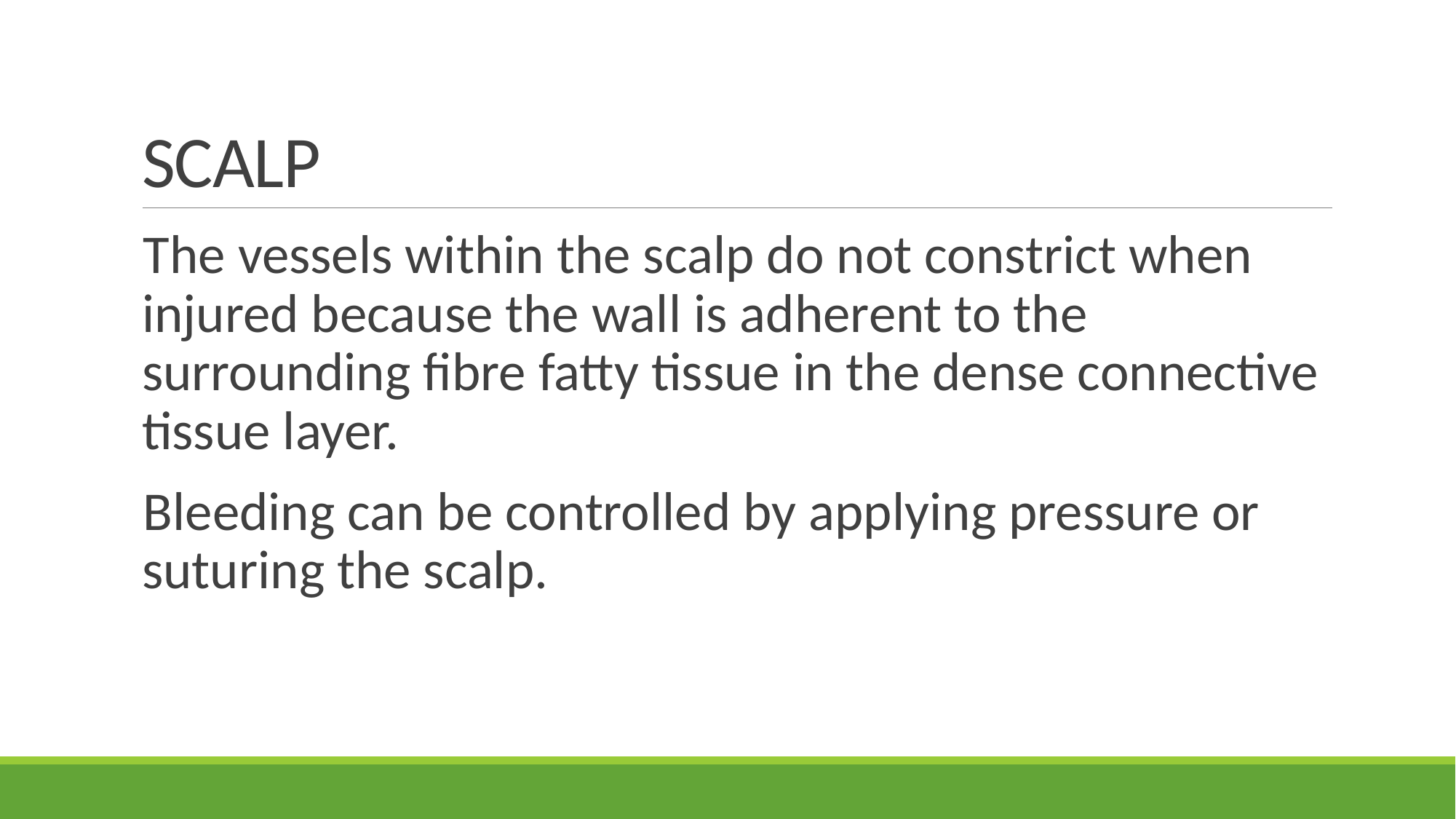

# SCALP
The vessels within the scalp do not constrict when injured because the wall is adherent to the surrounding fibre fatty tissue in the dense connective tissue layer.
Bleeding can be controlled by applying pressure or suturing the scalp.